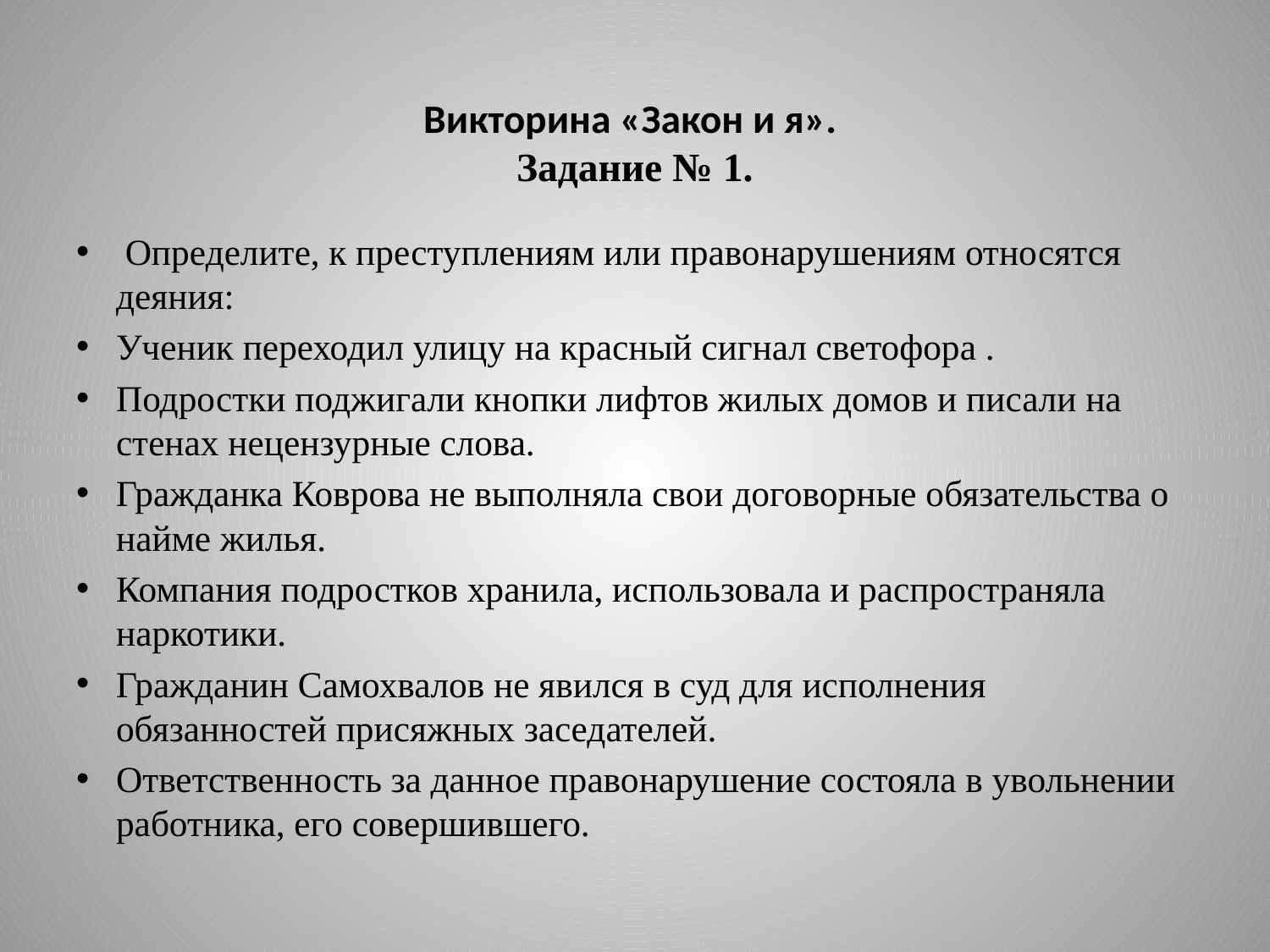

# Викторина «Закон и я». Задание № 1.
 Определите, к преступлениям или правонарушениям относятся деяния:
Ученик переходил улицу на красный сигнал светофора .
Подростки поджигали кнопки лифтов жилых домов и писали на стенах нецензурные слова.
Гражданка Коврова не выполняла свои договорные обязательства о найме жилья.
Компания подростков хранила, использовала и распространяла наркотики.
Гражданин Самохвалов не явился в суд для исполнения обязанностей присяжных заседателей.
Ответственность за данное правонарушение состояла в увольнении работника, его совершившего.